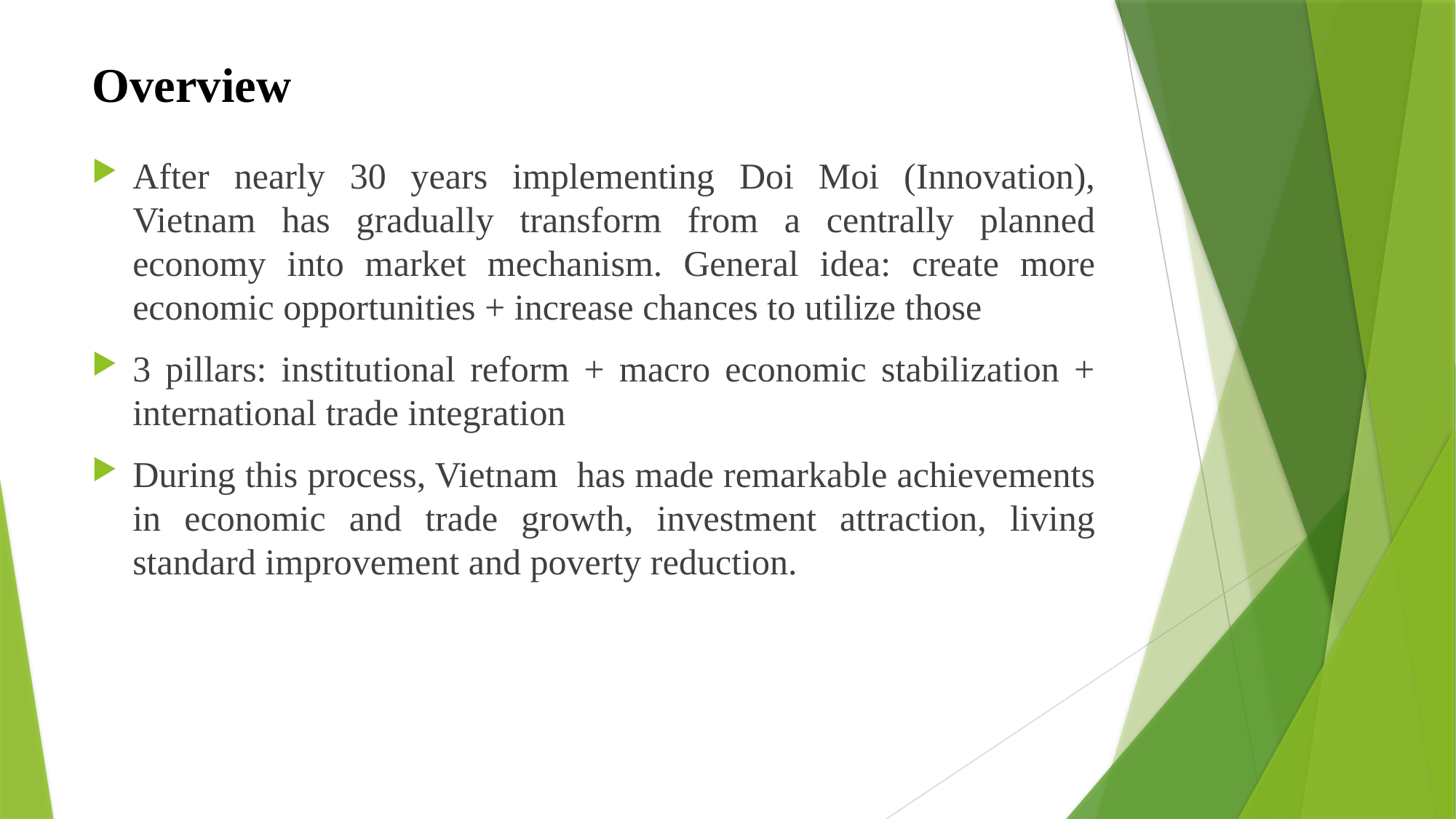

# Overview
After nearly 30 years implementing Doi Moi (Innovation), Vietnam has gradually transform from a centrally planned economy into market mechanism. General idea: create more economic opportunities + increase chances to utilize those
3 pillars: institutional reform + macro economic stabilization + international trade integration
During this process, Vietnam  has made remarkable achievements in economic and trade growth, investment attraction, living standard improvement and poverty reduction.